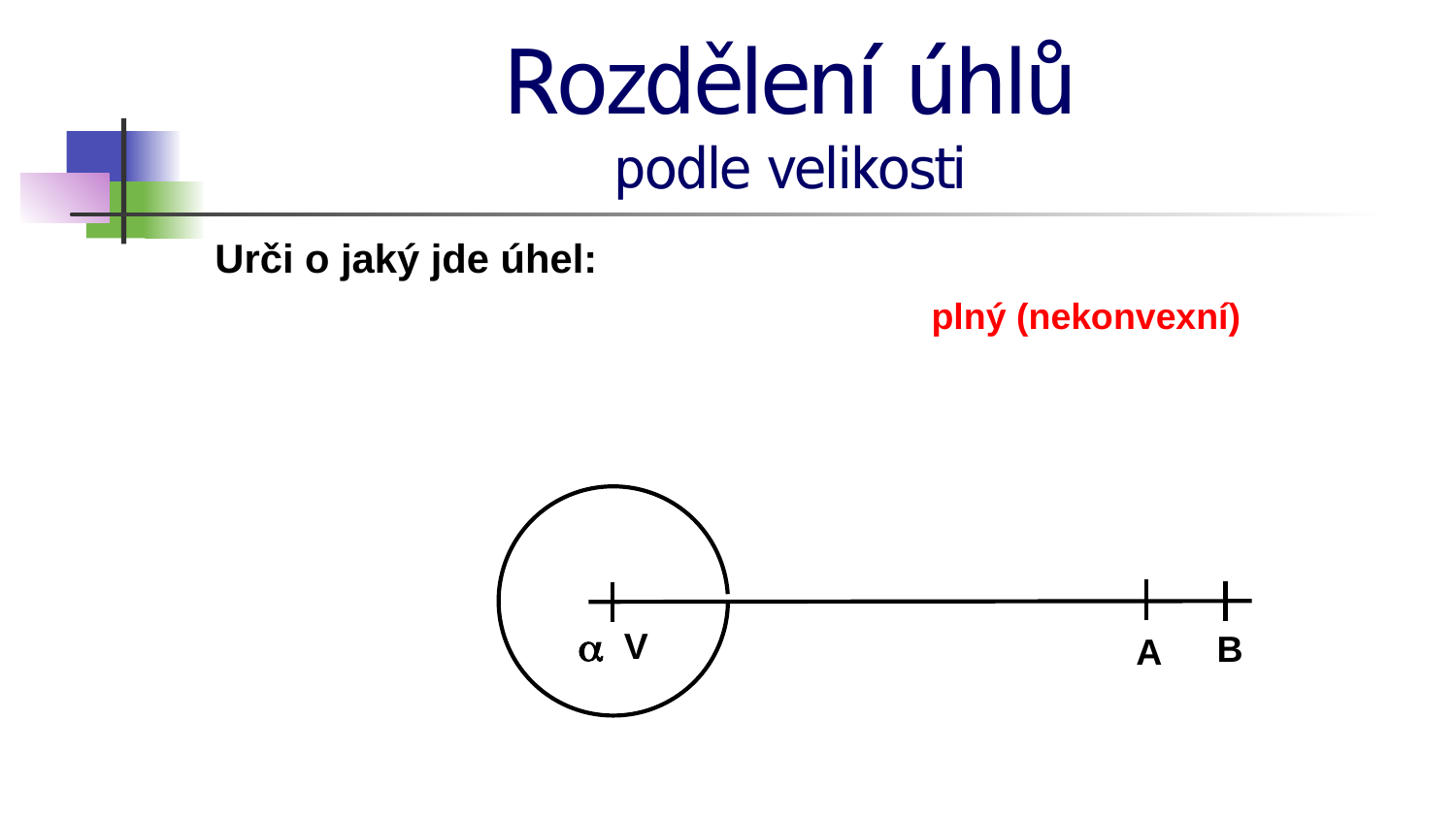

# Rozdělení úhlů podle velikosti
Urči o jaký jde úhel:
plný (nekonvexní)

α
V
B
A